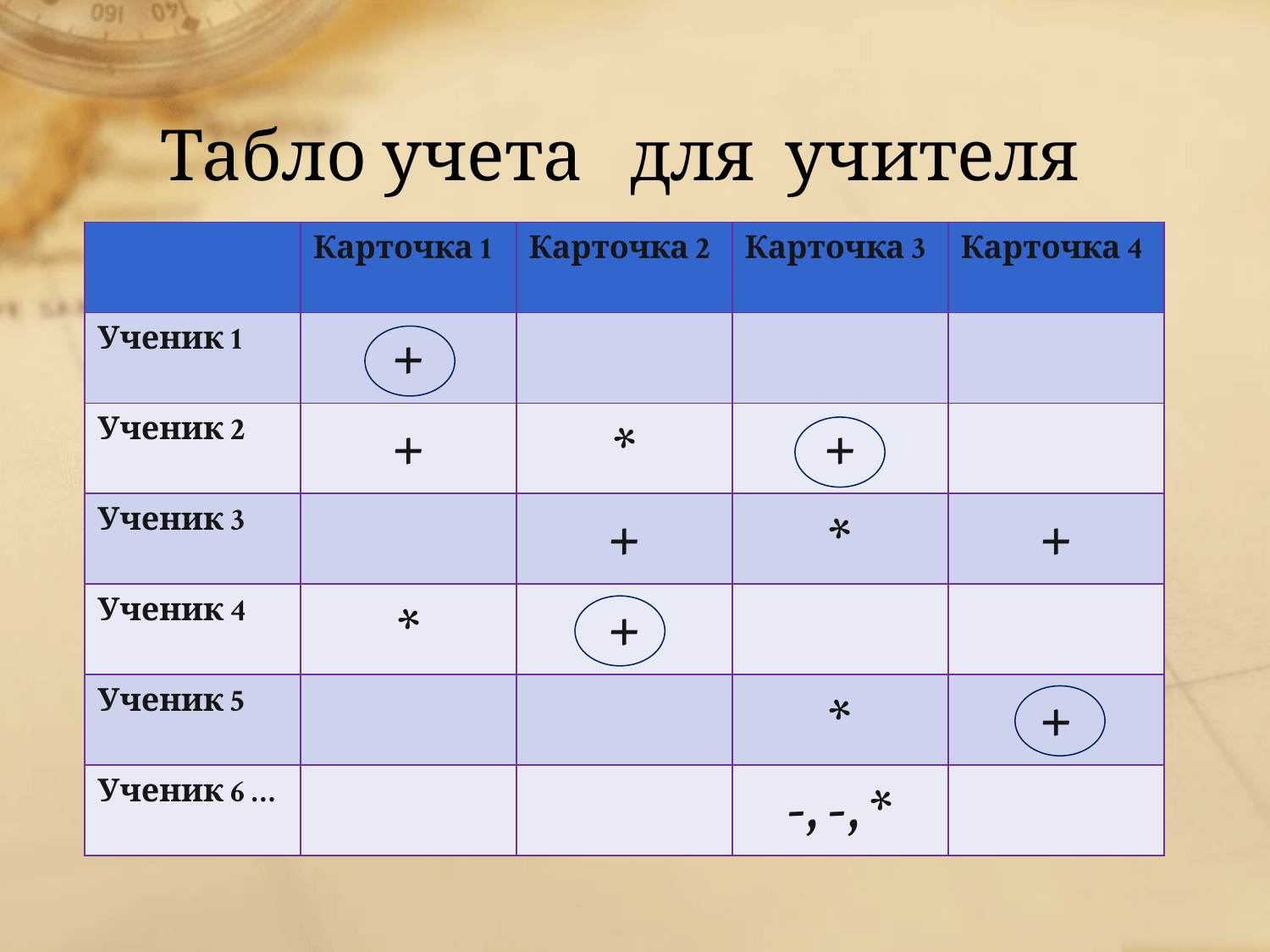

# Табло учета   для  учителя
|  | Карточка 1 | Карточка 2 | Карточка 3 | Карточка 4 |
| --- | --- | --- | --- | --- |
| Ученик 1 | + |  |  |  |
| Ученик 2 | + | \* | + |  |
| Ученик 3 |  | + | \* | + |
| Ученик 4 | \* | + |  |  |
| Ученик 5 |  |  | \* | + |
| Ученик 6 … |  |  | -, -, \* |  |